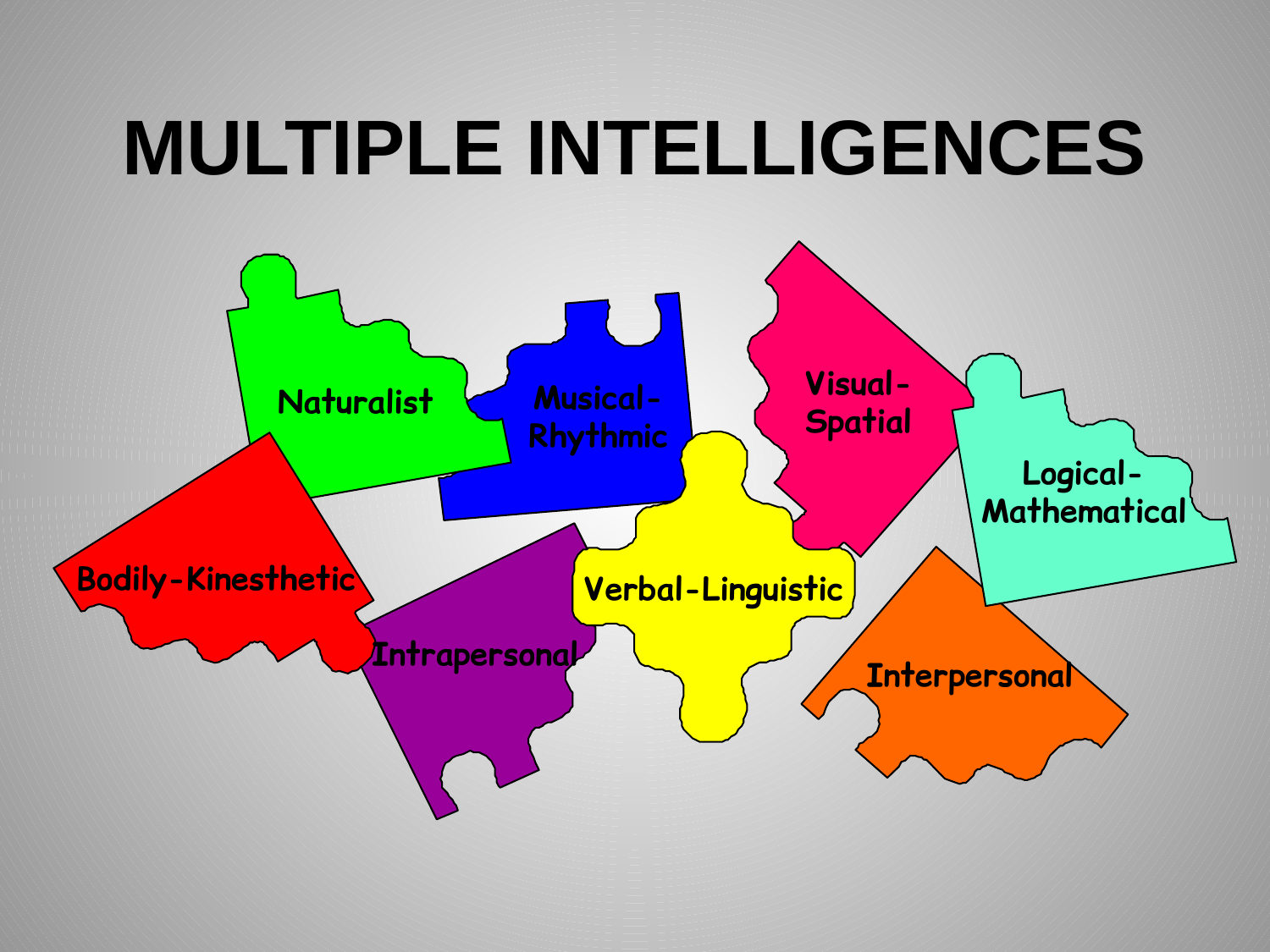

MULTIPLE INTELLIGENCES

Visual-
Spatial

Musical-
Rhythmic
Naturalist

Logical-
Mathematical

Bodily-Kinesthetic
Verbal-Linguistic

Intrapersonal
Interpersonal